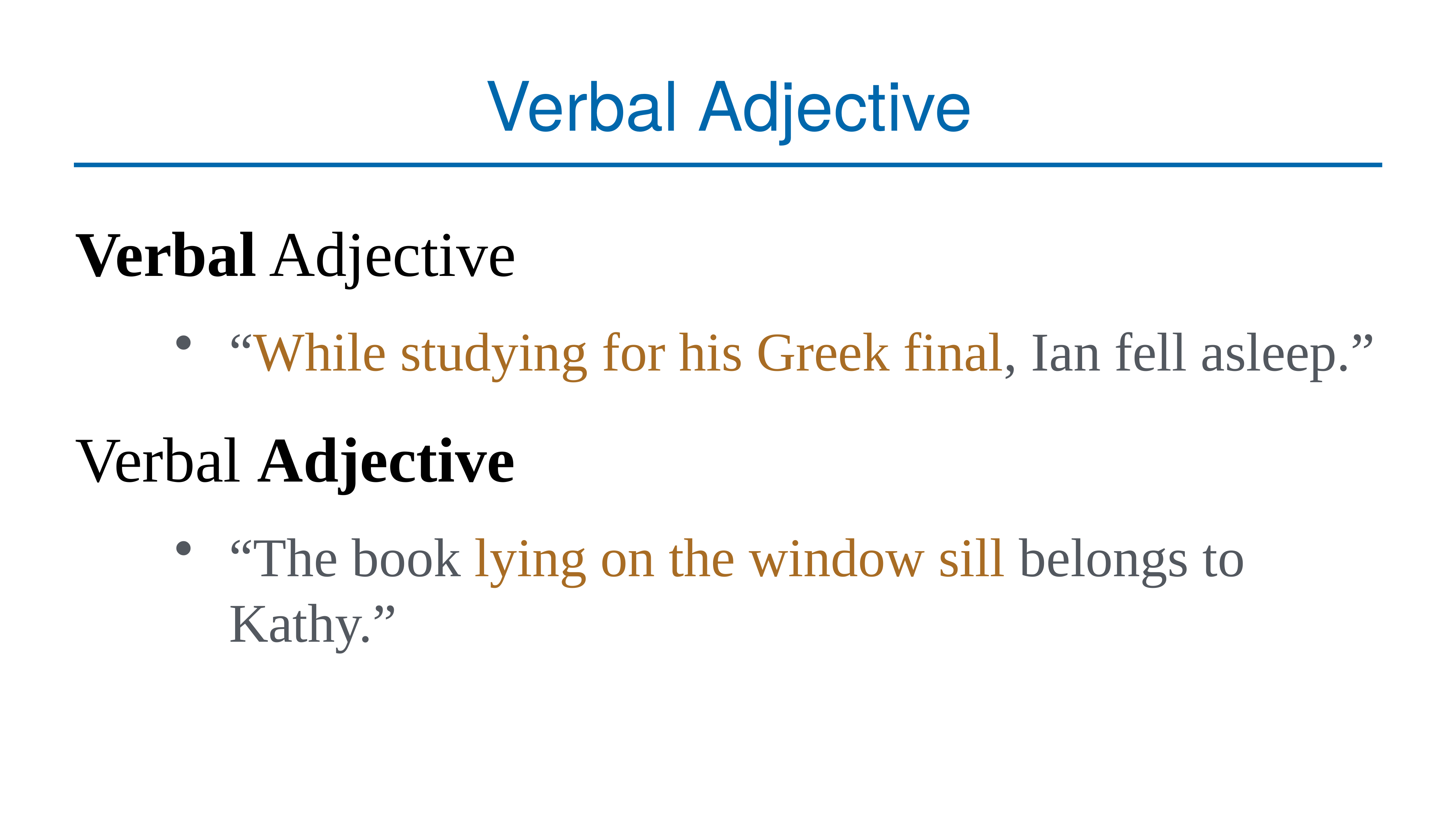

# Verbal Adjective
Verbal Adjective
“While studying for his Greek final, Ian fell asleep.”
Verbal Adjective
“The book lying on the window sill belongs to Kathy.”